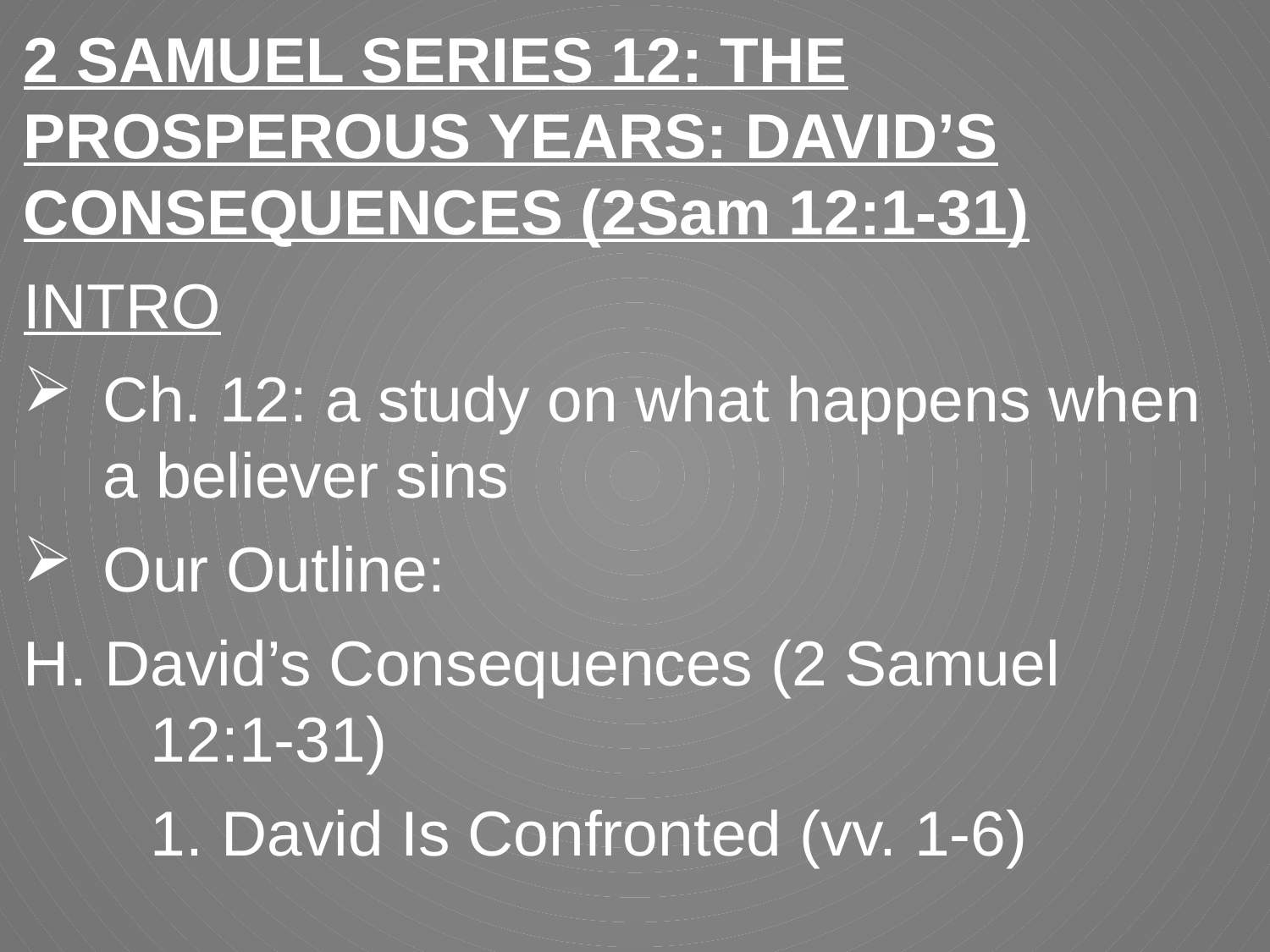

2 SAMUEL SERIES 12: THE PROSPEROUS YEARS: DAVID’S CONSEQUENCES (2Sam 12:1-31)
INTRO
Ch. 12: a study on what happens when a believer sins
Our Outline:
H. David’s Consequences (2 Samuel 		12:1-31)
	1. David Is Confronted (vv. 1-6)